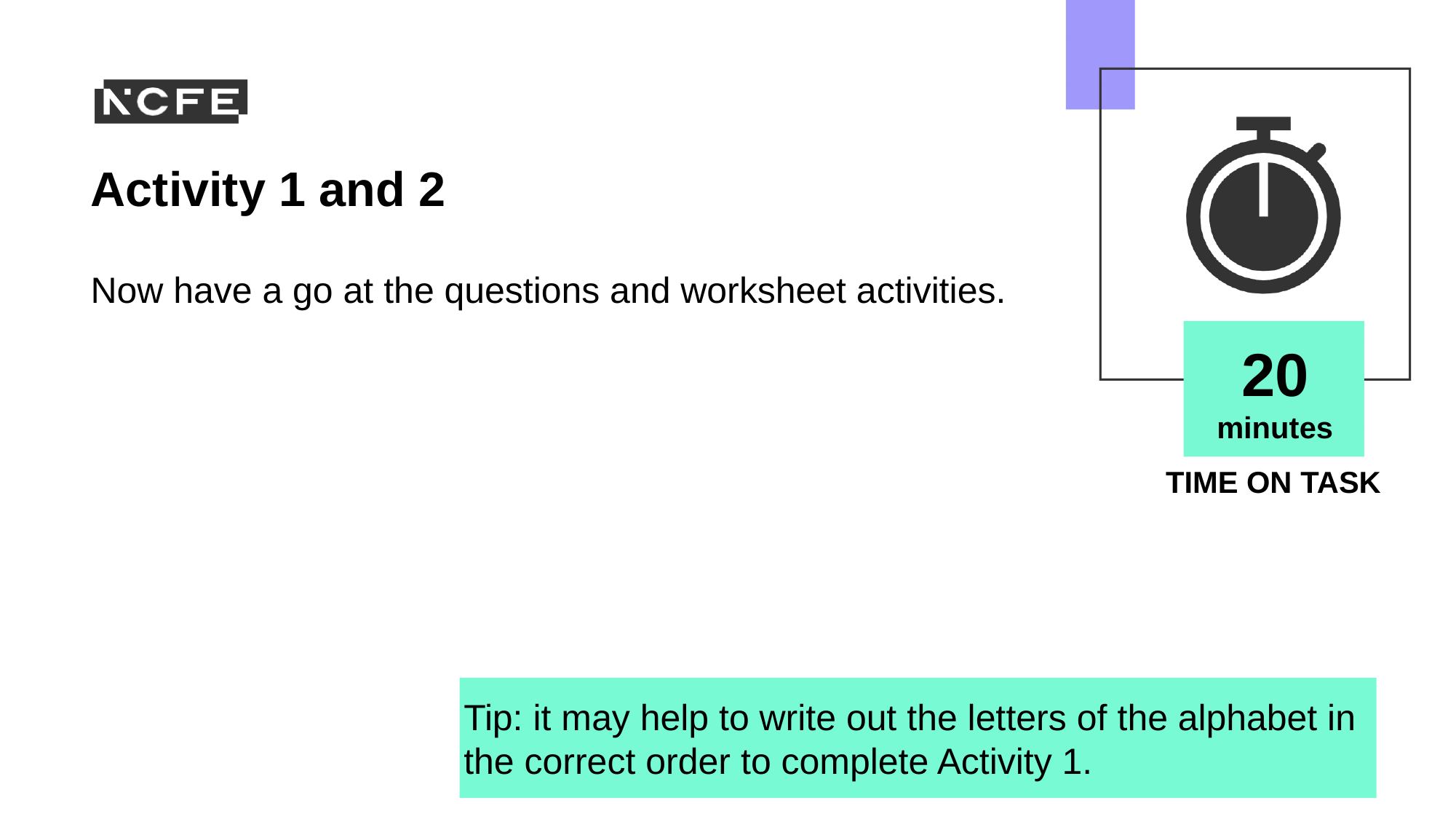

# Activity 1 and 2
Now have a go at the questions and worksheet activities.
20
minutes
Tip: it may help to write out the letters of the alphabet in the correct order to complete Activity 1.